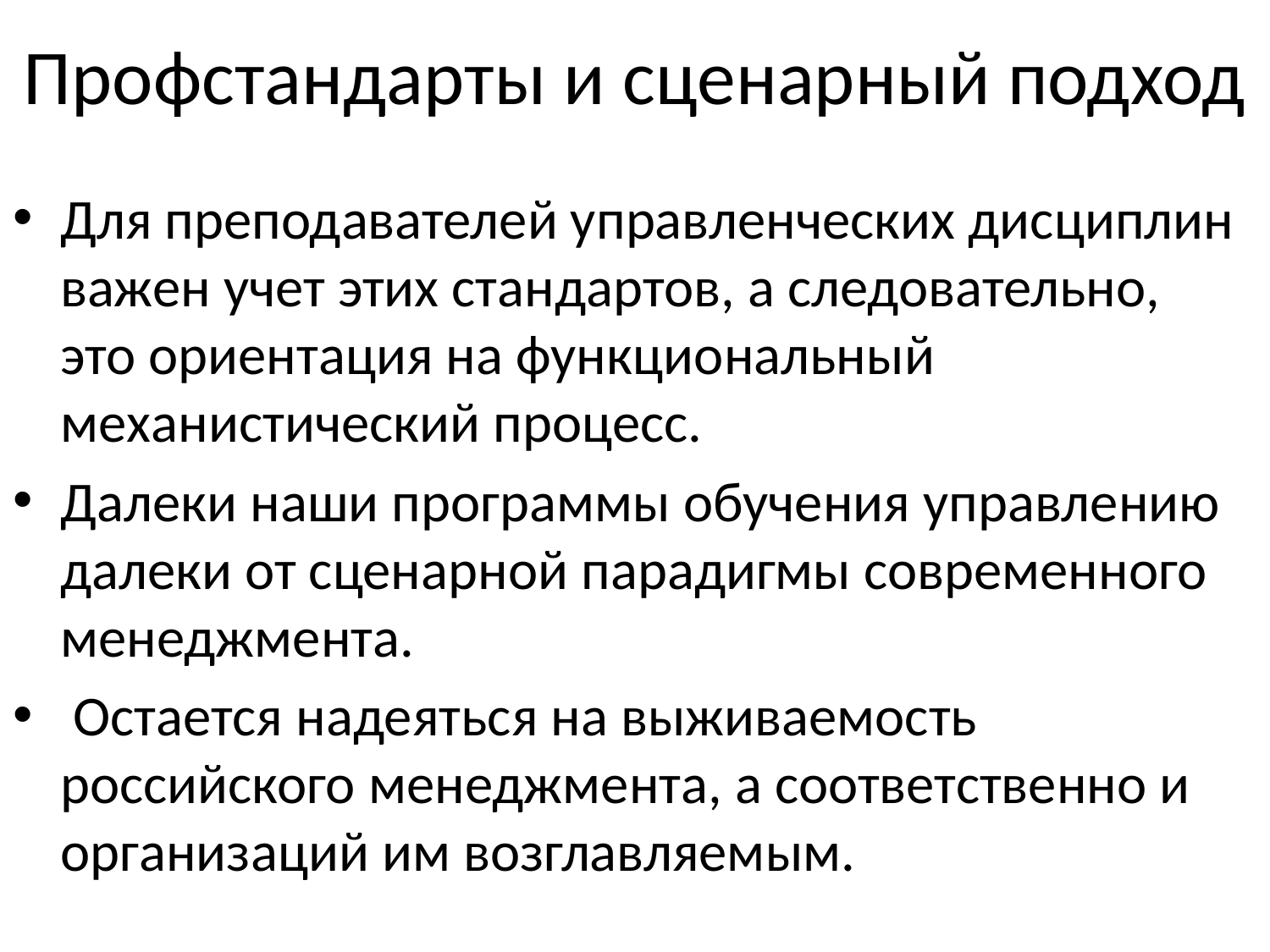

# Профстандарты и сценарный подход
Для преподавателей управленческих дисциплин важен учет этих стандартов, а следовательно,  это ориентация на функциональный механистический процесс.
Далеки наши программы обучения управлению далеки от сценарной парадигмы современного менеджмента.
 Остается надеяться на выживаемость российского менеджмента, а соответственно и организаций им возглавляемым.